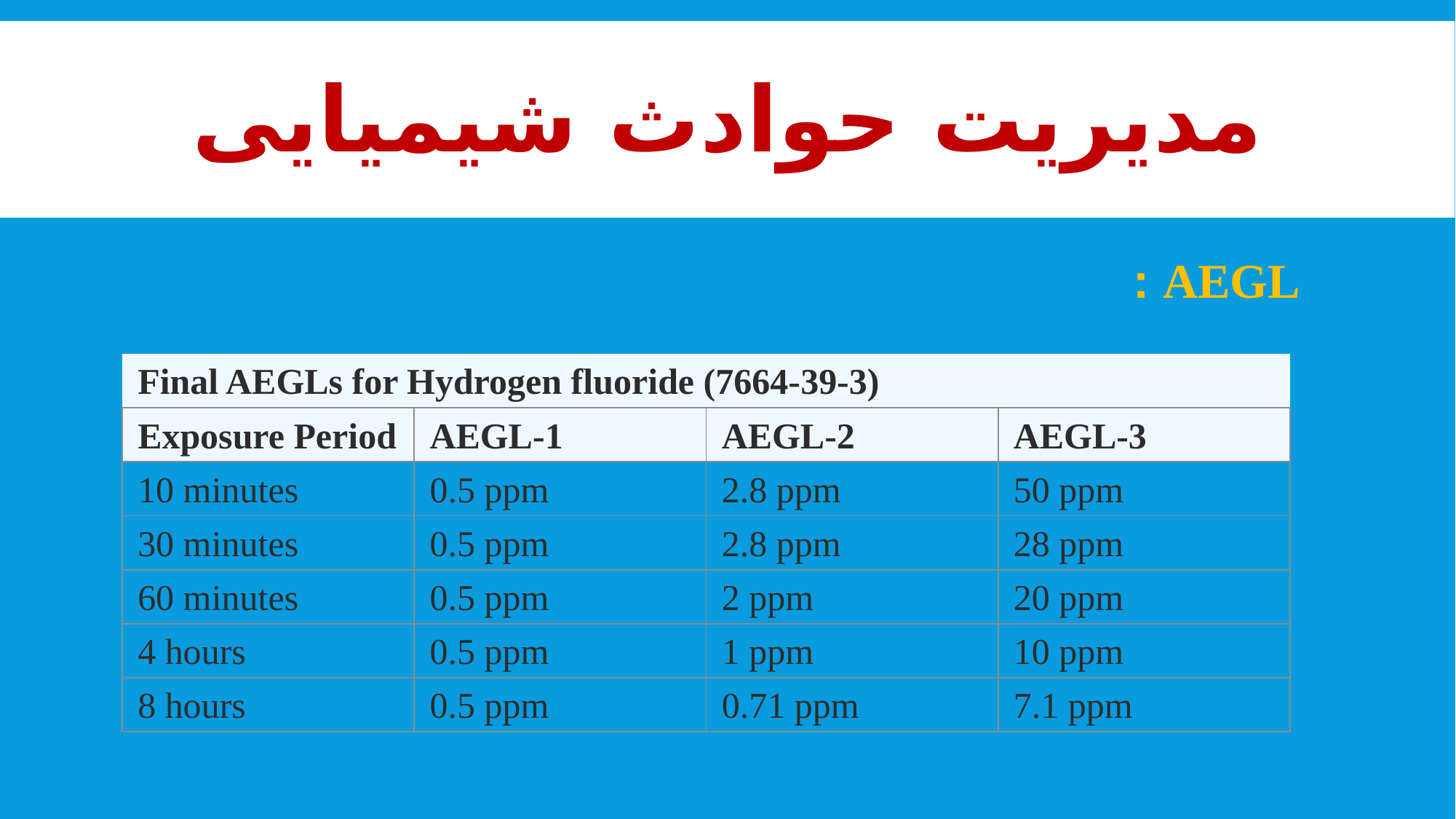

# مدیریت حوادث شیمیایی
AEGL :

| Final AEGLs for Hydrogen fluoride (7664-39-3) |  |  |  |
| --- | --- | --- | --- |
| Exposure Period | AEGL-1 | AEGL-2 | AEGL-3 |
| 10 minutes | 0.5 ppm | 2.8 ppm | 50 ppm |
| 30 minutes | 0.5 ppm | 2.8 ppm | 28 ppm |
| 60 minutes | 0.5 ppm | 2 ppm | 20 ppm |
| 4 hours | 0.5 ppm | 1 ppm | 10 ppm |
| 8 hours | 0.5 ppm | 0.71 ppm | 7.1 ppm |